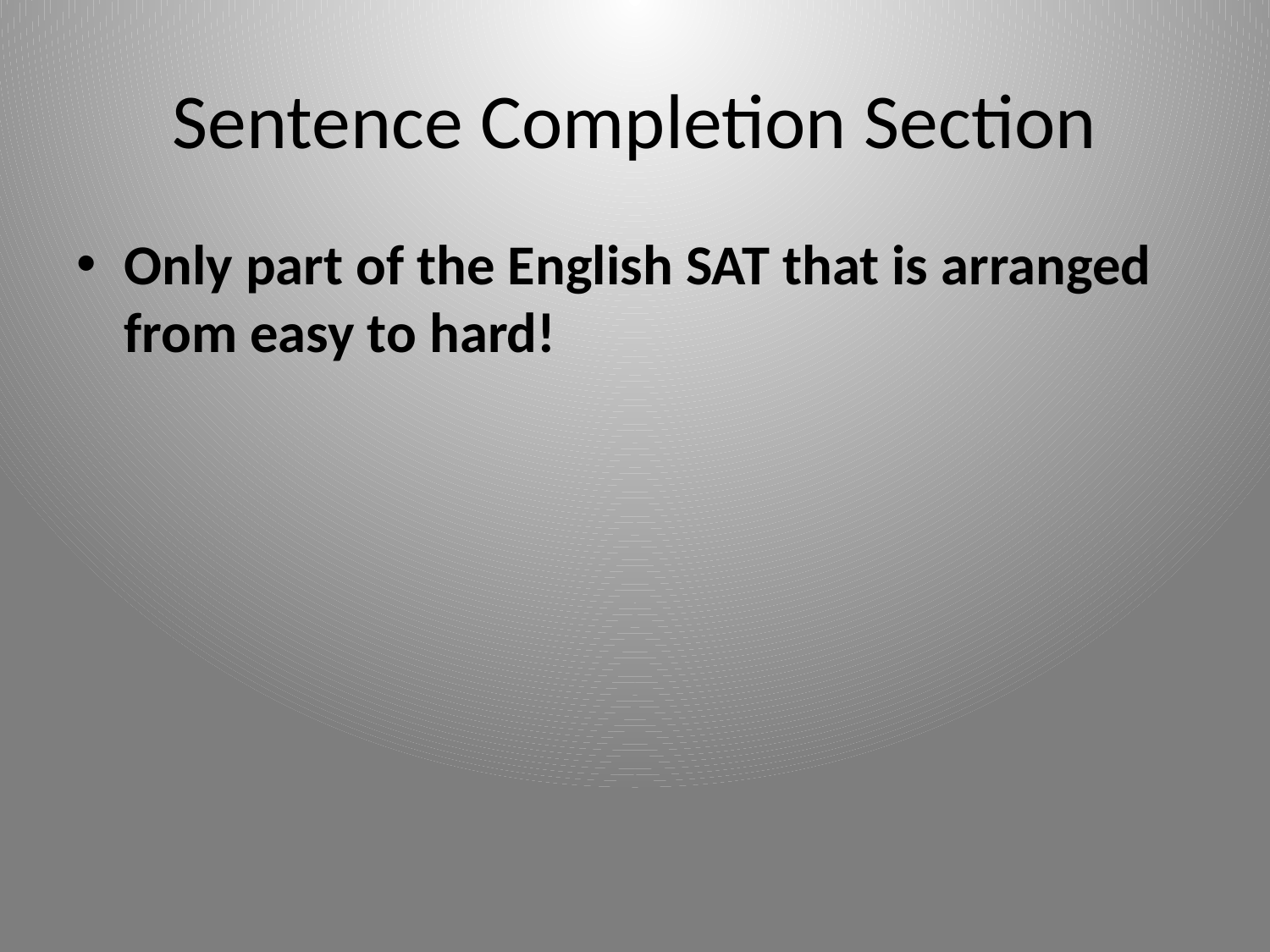

# Sentence Completion Section
Only part of the English SAT that is arranged from easy to hard!